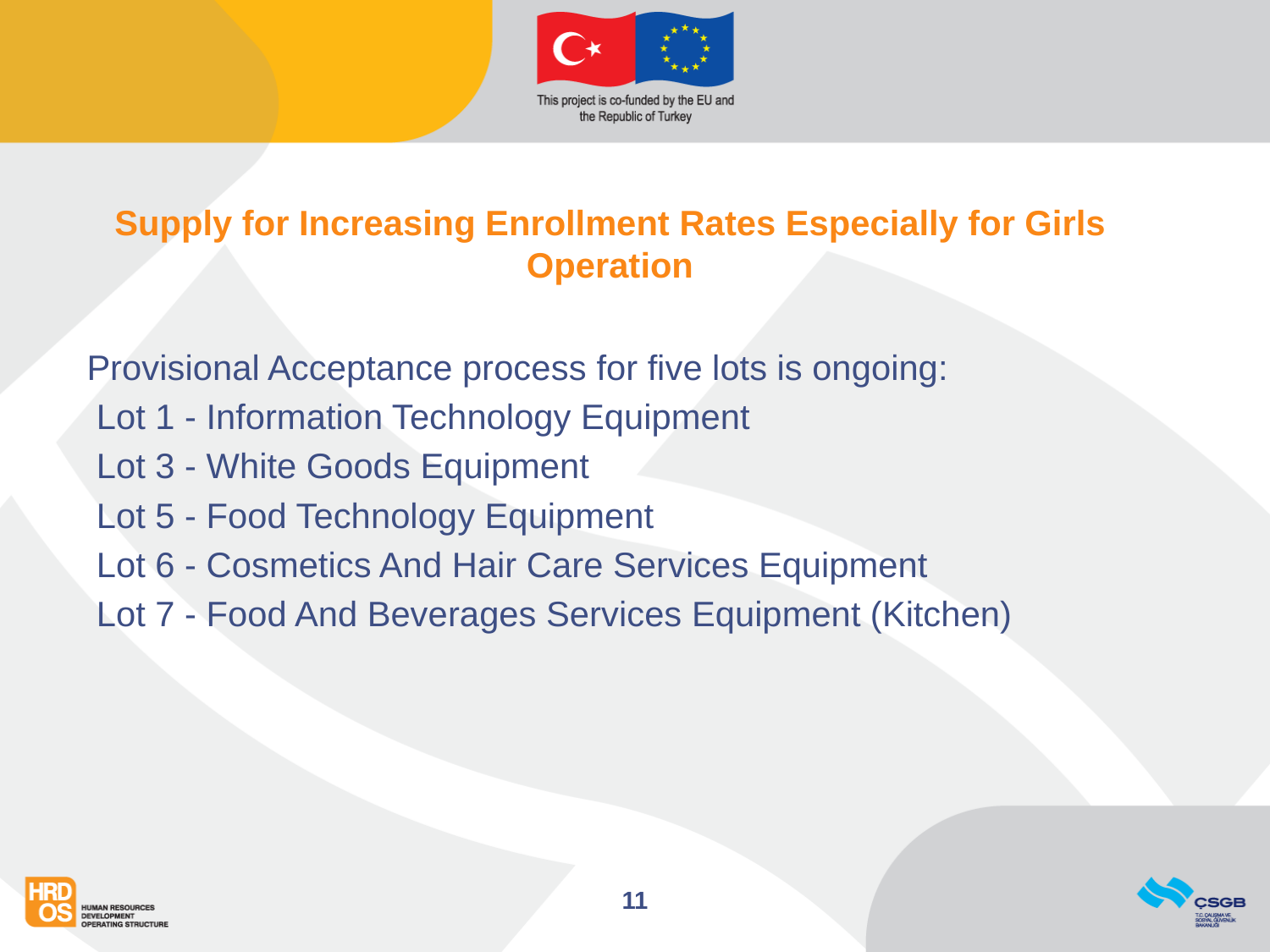

# Supply for Increasing Enrollment Rates Especially for Girls Operation
Provisional Acceptance process for five lots is ongoing:
 Lot 1 - Information Technology Equipment
 Lot 3 - White Goods Equipment
 Lot 5 - Food Technology Equipment
 Lot 6 - Cosmetics And Hair Care Services Equipment
 Lot 7 - Food And Beverages Services Equipment (Kitchen)
11